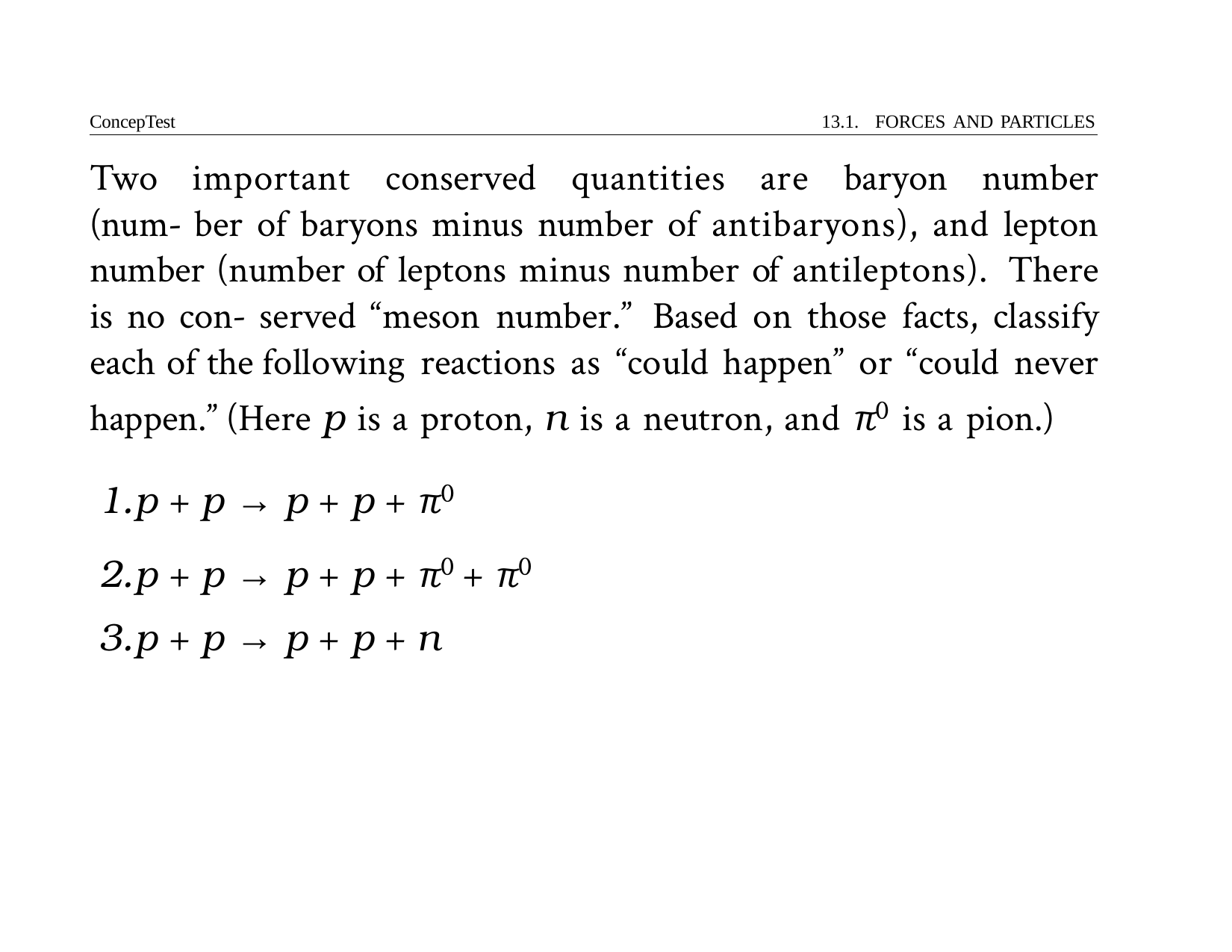

ConcepTest	13.1.  FORCES AND PARTICLES
Two important conserved quantities are baryon number (num- ber of baryons minus number of antibaryons), and lepton number (number of leptons minus number of antileptons). There is no con- served “meson number.” Based on those facts, classify each of the following reactions as “could happen” or “could never happen.” (Here p is a proton, n is a neutron, and π0 is a pion.)
p + p → p + p + π0
p + p → p + p + π0 + π0
p + p → p + p + n